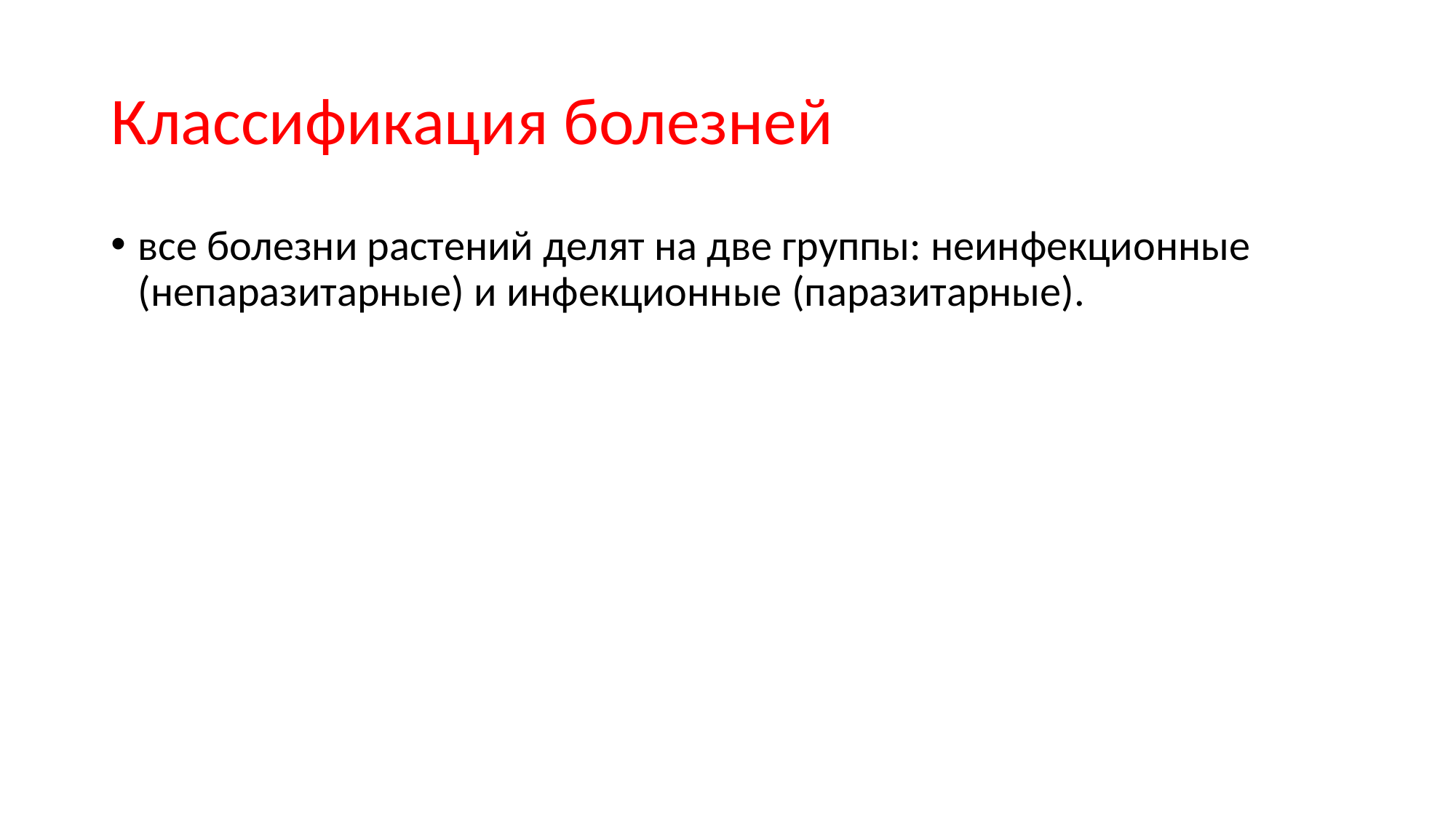

# Классификация болезней
все болезни растений делят на две группы: неинфекционные (непаразитарные) и инфекционные (паразитарные).